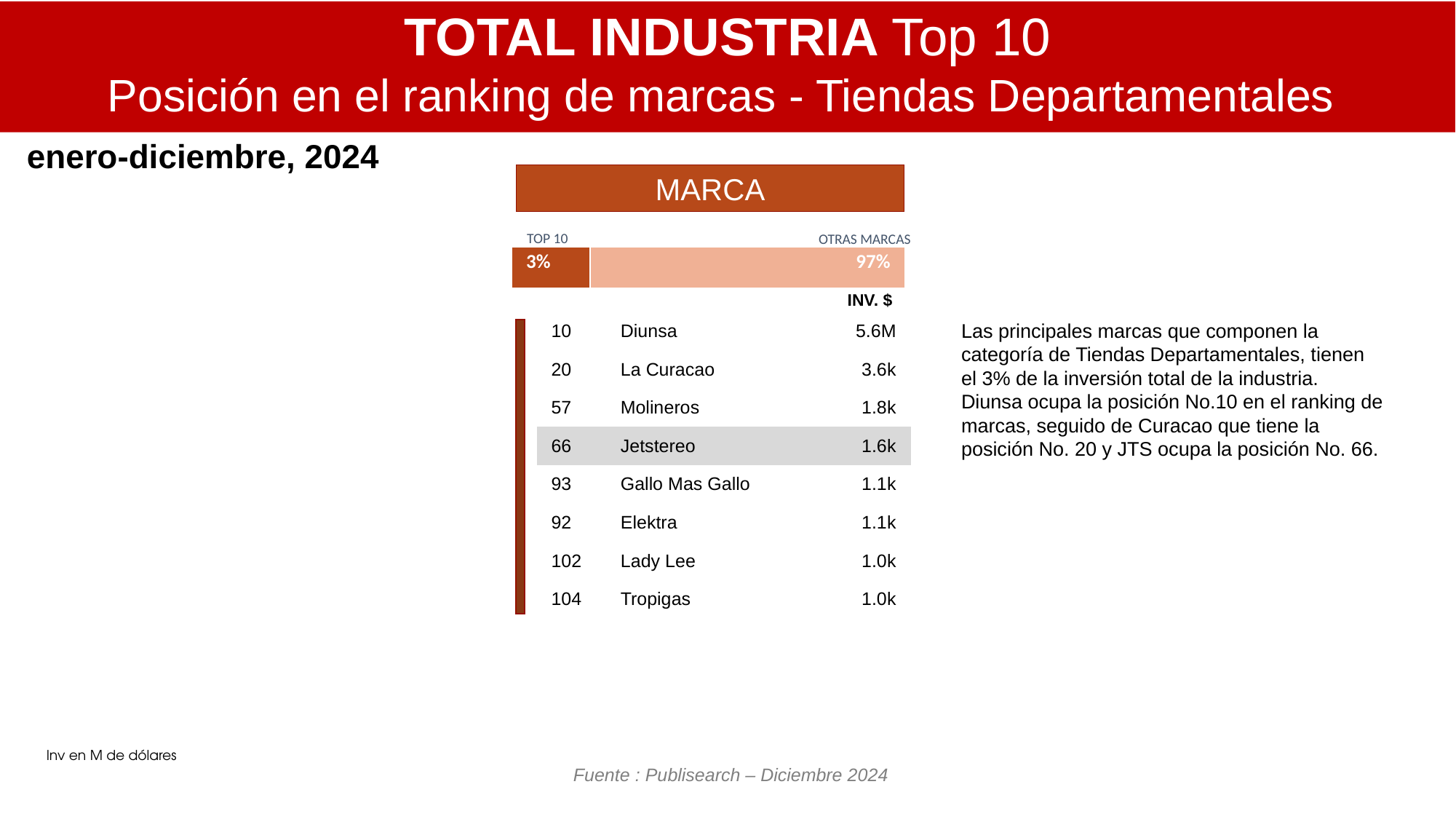

TOTAL INDUSTRIA Top 10
Posición en el ranking de marcas - Tiendas Departamentales

enero-diciembre, 2024
MARCA
TOP 10
OTRAS MARCAS
| 3% | 97% |
| --- | --- |
INV. $
| 10 | Diunsa | 5.6M |
| --- | --- | --- |
| 20 | La Curacao | 3.6k |
| 57 | Molineros | 1.8k |
| 66 | Jetstereo | 1.6k |
| 93 | Gallo Mas Gallo | 1.1k |
| 92 | Elektra | 1.1k |
| 102 | Lady Lee | 1.0k |
| 104 | Tropigas | 1.0k |
|  |  |  |
|  |  |  |
Las principales marcas que componen la categoría de Tiendas Departamentales, tienen  el 3% de la inversión total de la industria.
Diunsa ocupa la posición No.10 en el ranking de marcas, seguido de Curacao que tiene la posición No. 20 y JTS ocupa la posición No. 66.

Inv en M de dólares
Fuente : Publisearch – Diciembre 2024